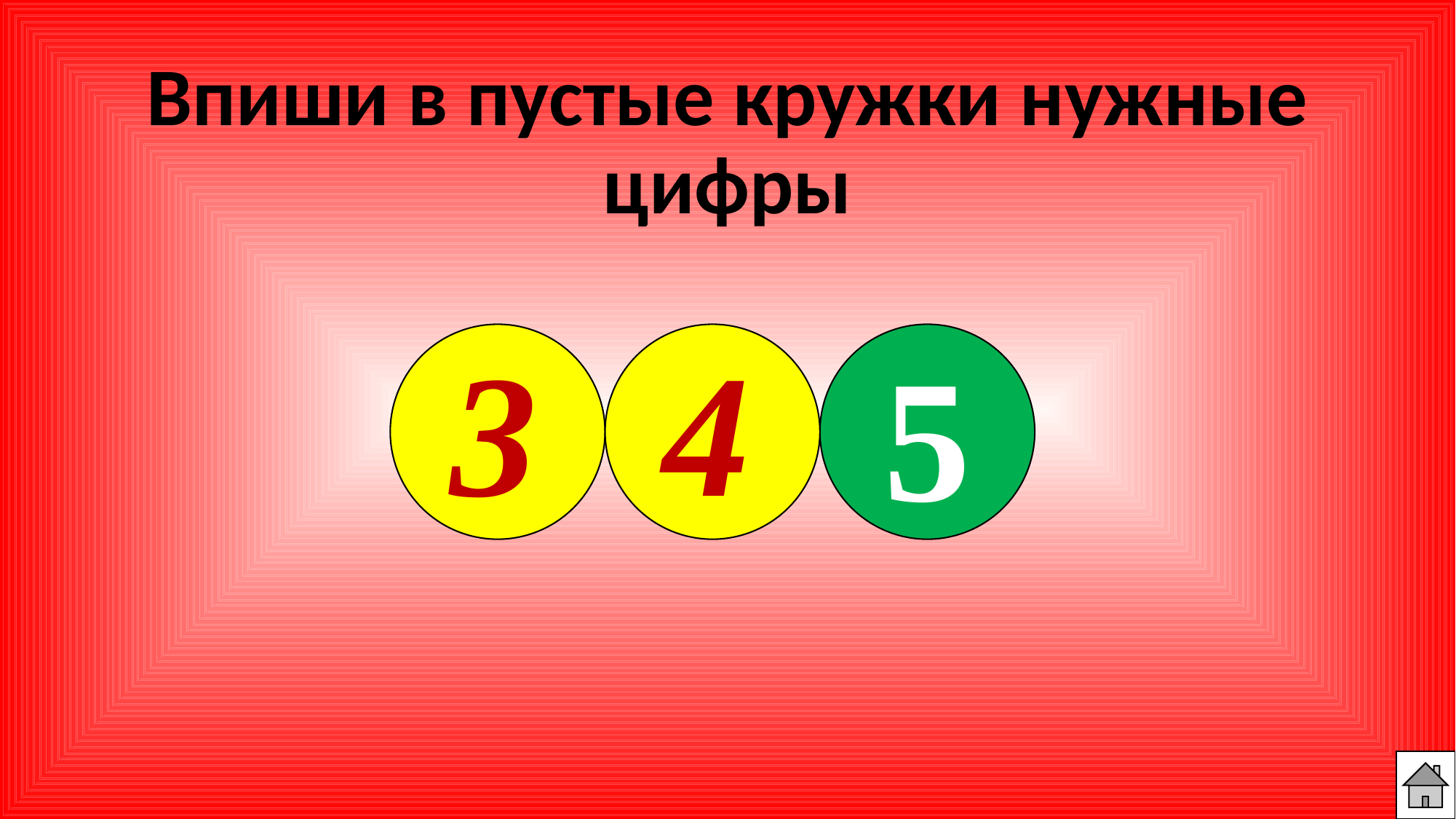

# Впиши в пустые кружки нужные цифры

3
4

5